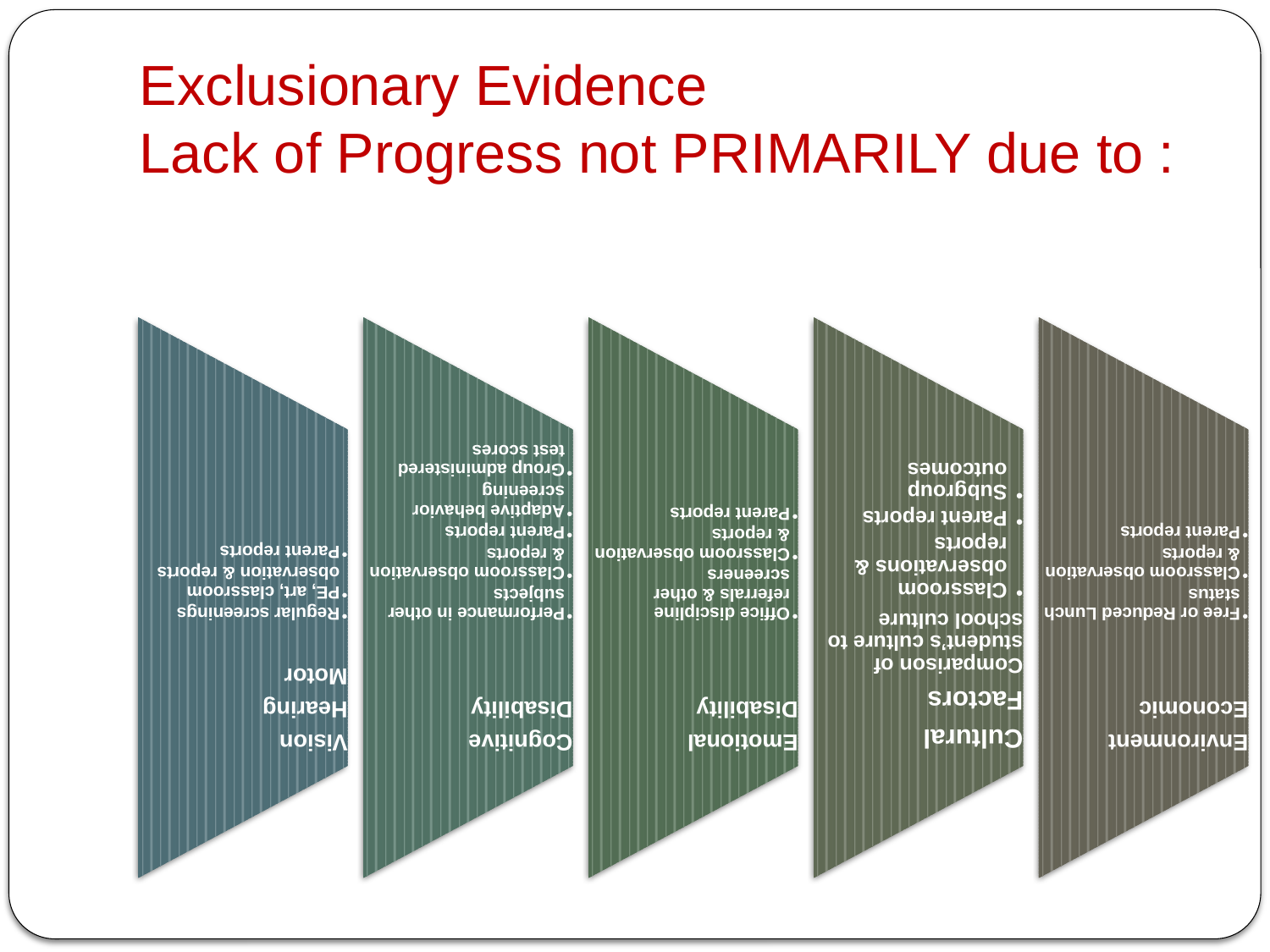

# Exclusionary Evidence Lack of Progress not PRIMARILY due to :
Vision
Hearing
Motor

Regular screenings
PE, art, classroom observation & reports
Parent reports
Cognitive
Disability

Performance in other subjects
Classroom observation & reports
Parent reports
Adaptive behavior screening
Group administered test scores
Emotional
Disability

Office discipline referrals & other screeners
Classroom observation & reports
Parent reports
Cultural
Factors
Comparison of student’s culture to  school culture
Classroom observations & reports
Parent reports
Subgroup outcomes
Environment
Economic

Free or Reduced Lunch status
Classroom observation & reports
Parent reports